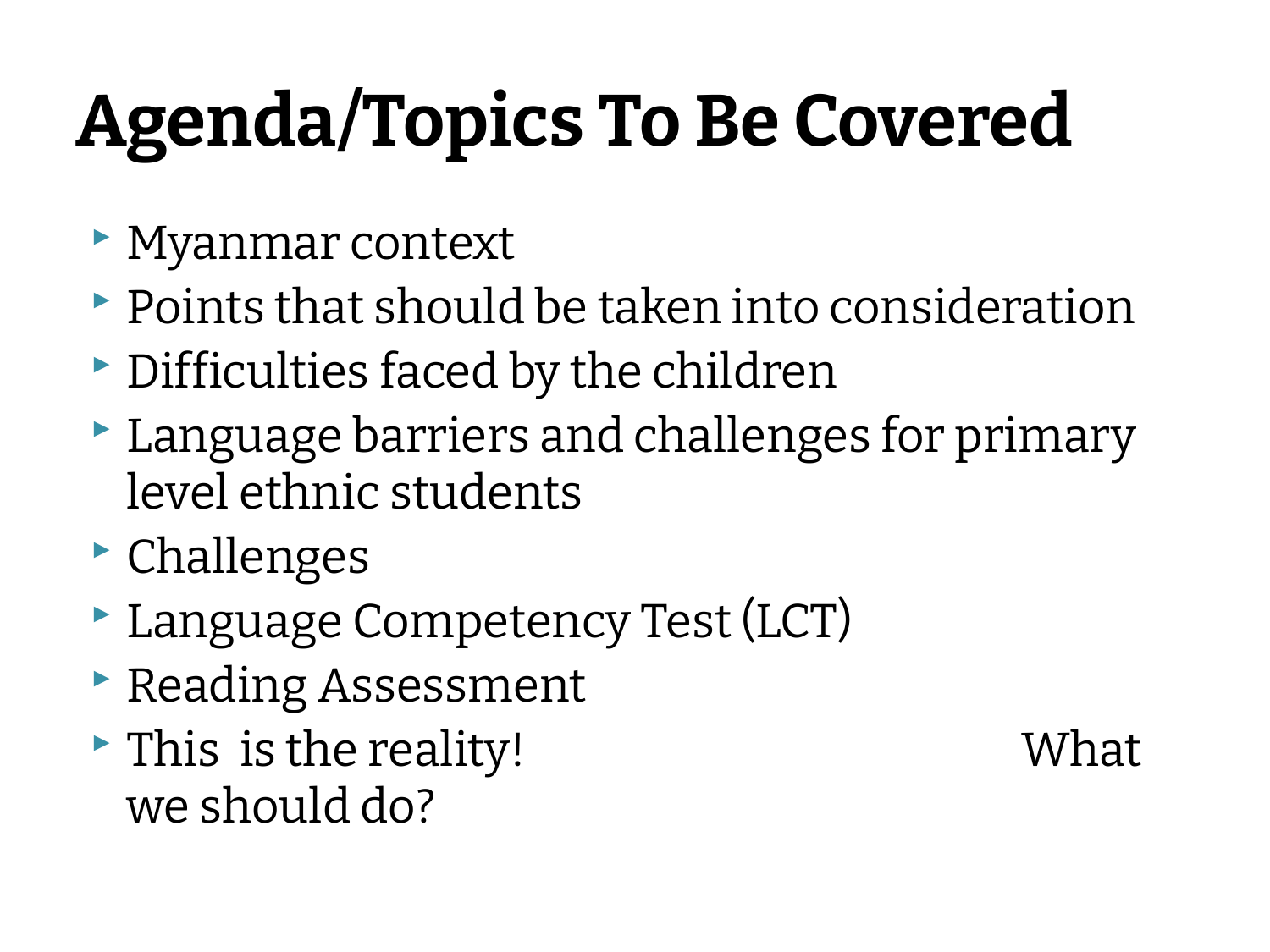

# Agenda/Topics To Be Covered
Myanmar context
Points that should be taken into consideration
Difficulties faced by the children
Language barriers and challenges for primary level ethnic students
Challenges
Language Competency Test (LCT)
Reading Assessment
This  is the reality!                                                    What we should do?